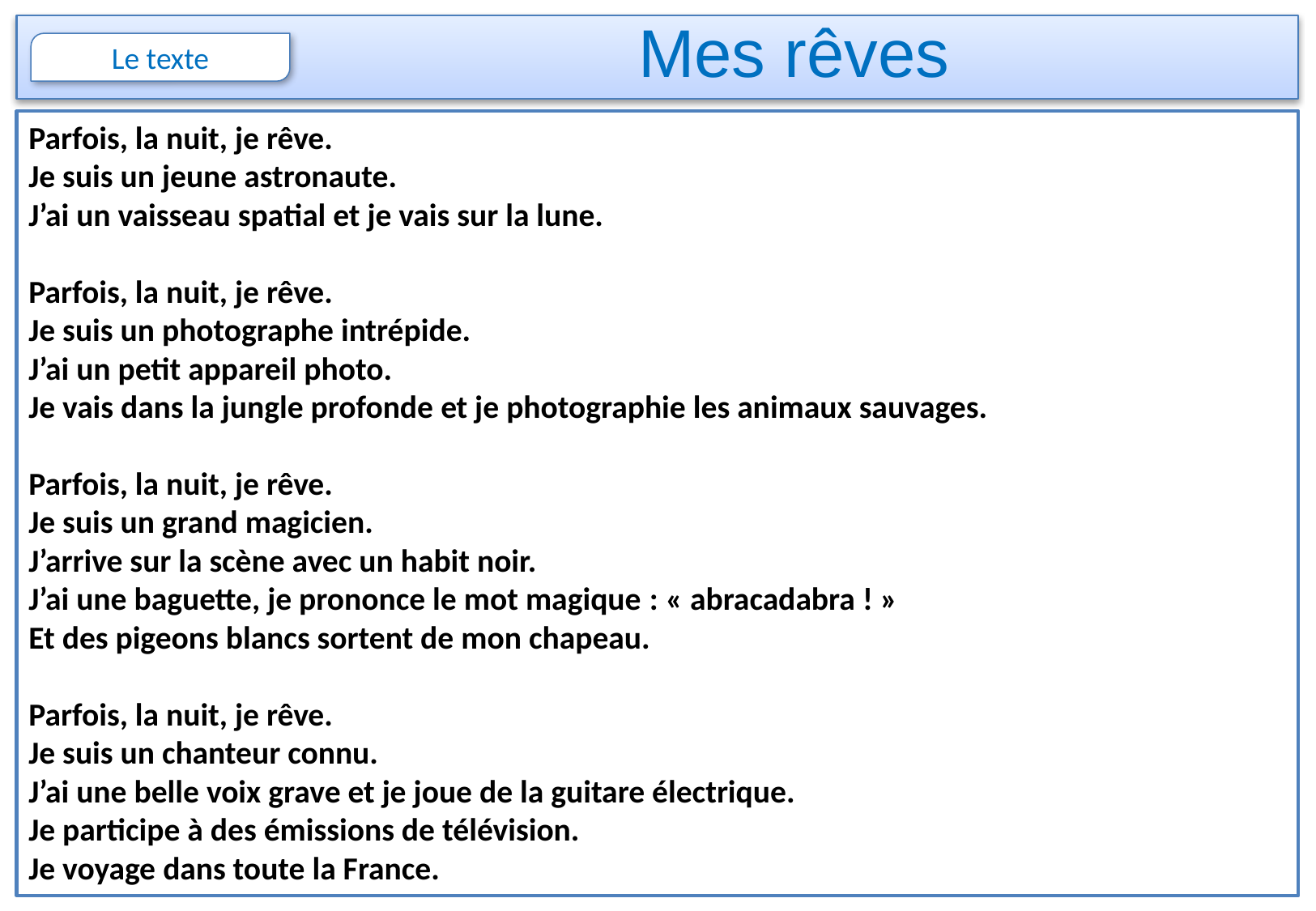

# Mes rêves
Parfois, la nuit, je rêve.
Je suis un jeune astronaute.
J’ai un vaisseau spatial et je vais sur la lune.

Parfois, la nuit, je rêve.
Je suis un photographe intrépide.
J’ai un petit appareil photo.
Je vais dans la jungle profonde et je photographie les animaux sauvages.

Parfois, la nuit, je rêve.
Je suis un grand magicien.
J’arrive sur la scène avec un habit noir.
J’ai une baguette, je prononce le mot magique : « abracadabra ! »
Et des pigeons blancs sortent de mon chapeau.

Parfois, la nuit, je rêve.
Je suis un chanteur connu.
J’ai une belle voix grave et je joue de la guitare électrique.
Je participe à des émissions de télévision.
Je voyage dans toute la France.